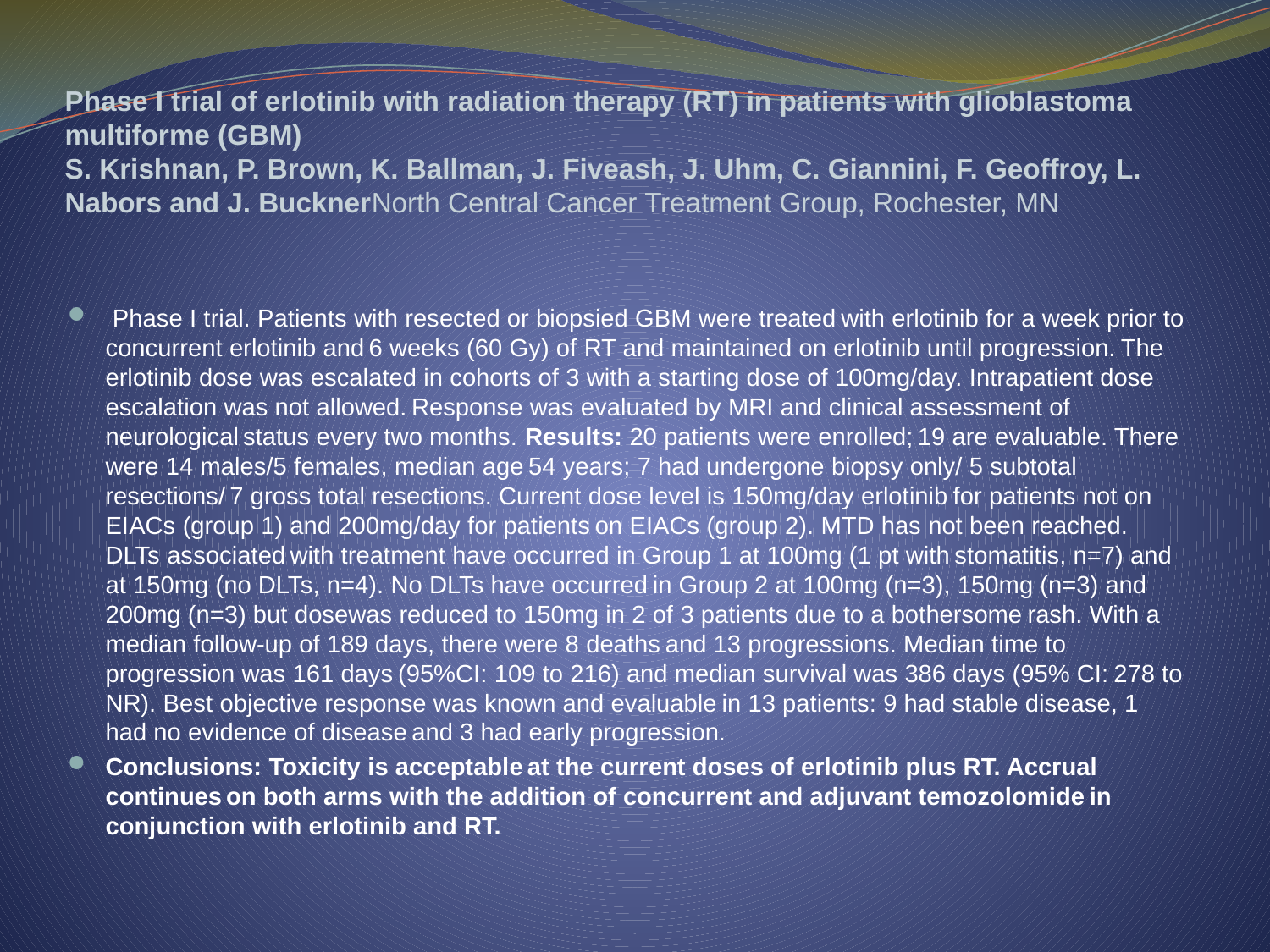

# Phase I trial of erlotinib with radiation therapy (RT) in patients with glioblastoma multiforme (GBM) S. Krishnan, P. Brown, K. Ballman, J. Fiveash, J. Uhm, C. Giannini, F. Geoffroy, L. Nabors and J. BucknerNorth Central Cancer Treatment Group, Rochester, MN

 Phase I trial. Patients with resected or biopsied GBM were treated with erlotinib for a week prior to concurrent erlotinib and 6 weeks (60 Gy) of RT and maintained on erlotinib until progression. The erlotinib dose was escalated in cohorts of 3 with a starting dose of 100mg/day. Intrapatient dose escalation was not allowed. Response was evaluated by MRI and clinical assessment of neurological status every two months. Results: 20 patients were enrolled; 19 are evaluable. There were 14 males/5 females, median age 54 years; 7 had undergone biopsy only/ 5 subtotal resections/ 7 gross total resections. Current dose level is 150mg/day erlotinib for patients not on EIACs (group 1) and 200mg/day for patients on EIACs (group 2). MTD has not been reached. DLTs associated with treatment have occurred in Group 1 at 100mg (1 pt with stomatitis, n=7) and at 150mg (no DLTs, n=4). No DLTs have occurred in Group 2 at 100mg (n=3), 150mg (n=3) and 200mg (n=3) but dosewas reduced to 150mg in 2 of 3 patients due to a bothersome rash. With a median follow-up of 189 days, there were 8 deaths and 13 progressions. Median time to progression was 161 days (95%CI: 109 to 216) and median survival was 386 days (95% CI: 278 to NR). Best objective response was known and evaluable in 13 patients: 9 had stable disease, 1 had no evidence of disease and 3 had early progression.
Conclusions: Toxicity is acceptable at the current doses of erlotinib plus RT. Accrual continues on both arms with the addition of concurrent and adjuvant temozolomide in conjunction with erlotinib and RT.